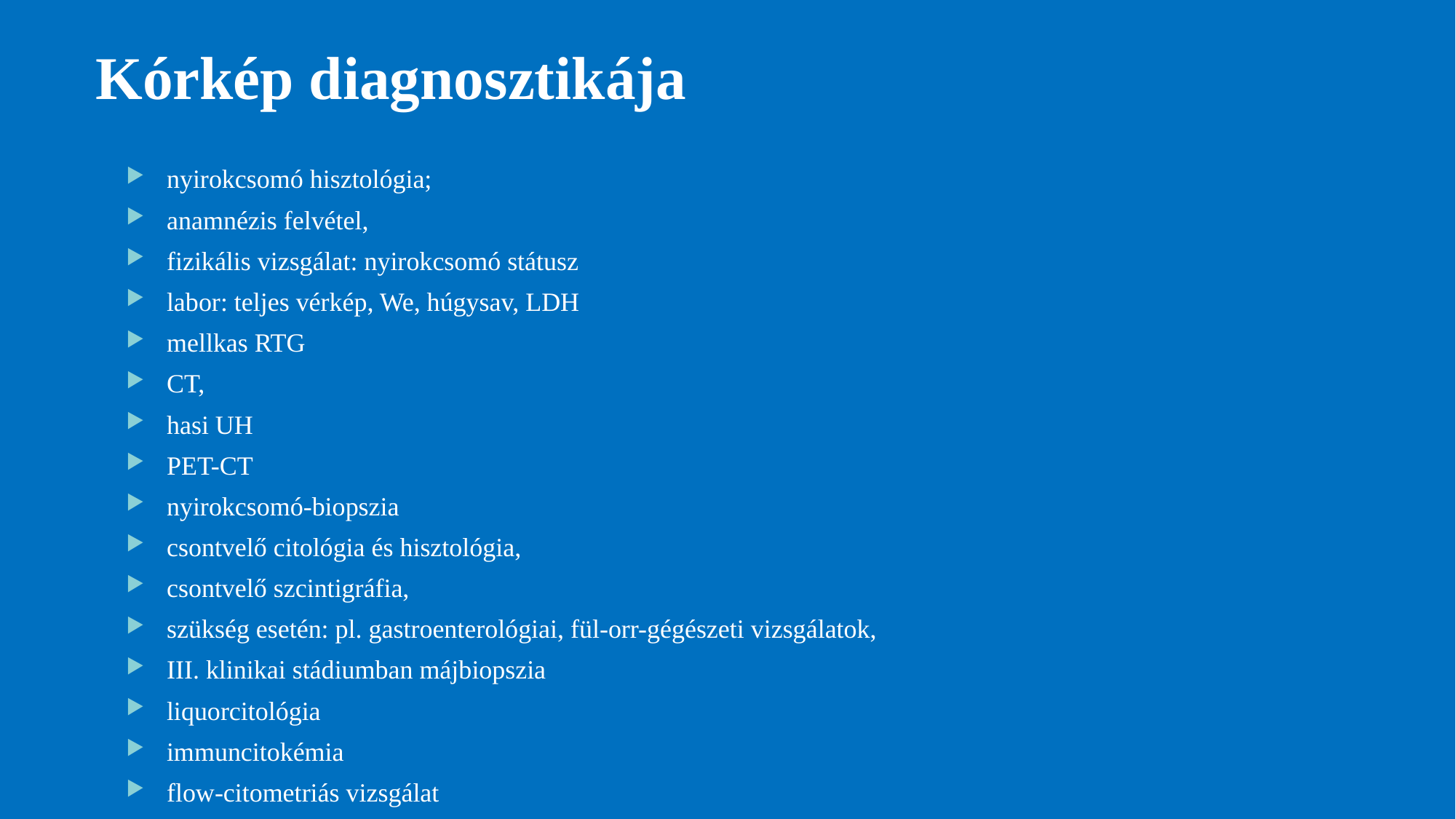

# Kórkép diagnosztikája
nyirokcsomó hisztológia;
anamnézis felvétel,
fizikális vizsgálat: nyirokcsomó státusz
labor: teljes vérkép, We, húgysav, LDH
mellkas RTG
CT,
hasi UH
PET-CT
nyirokcsomó-biopszia
csontvelő citológia és hisztológia,
csontvelő szcintigráfia,
szükség esetén: pl. gastroenterológiai, fül-orr-gégészeti vizsgálatok,
III. klinikai stádiumban májbiopszia
liquorcitológia
immuncitokémia
flow-citometriás vizsgálat